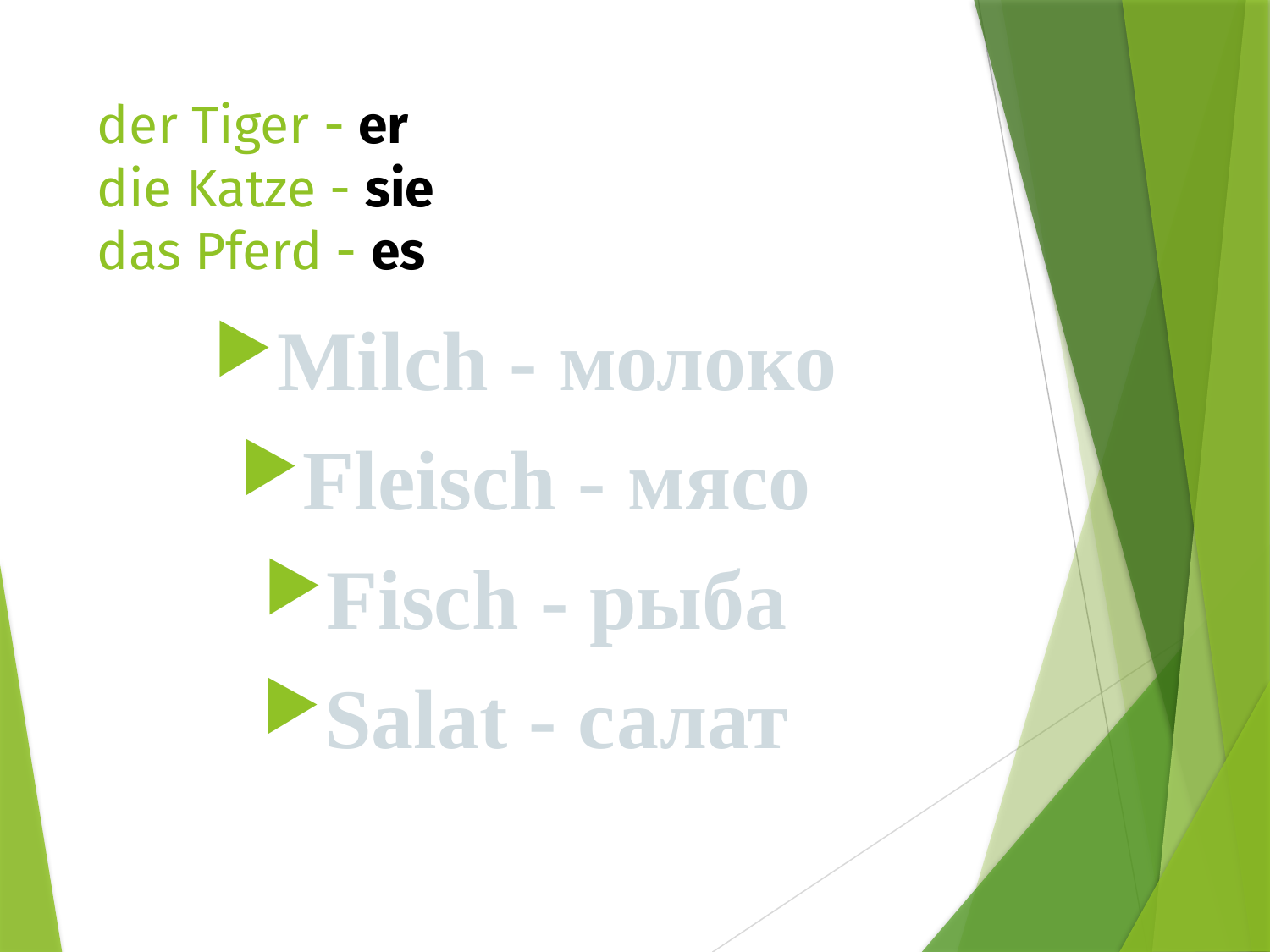

# der Tiger - er die Katze - sie das Pferd - es
Milch - молоко
Fleisch - мясо
Fisch - рыба
Salat - салат